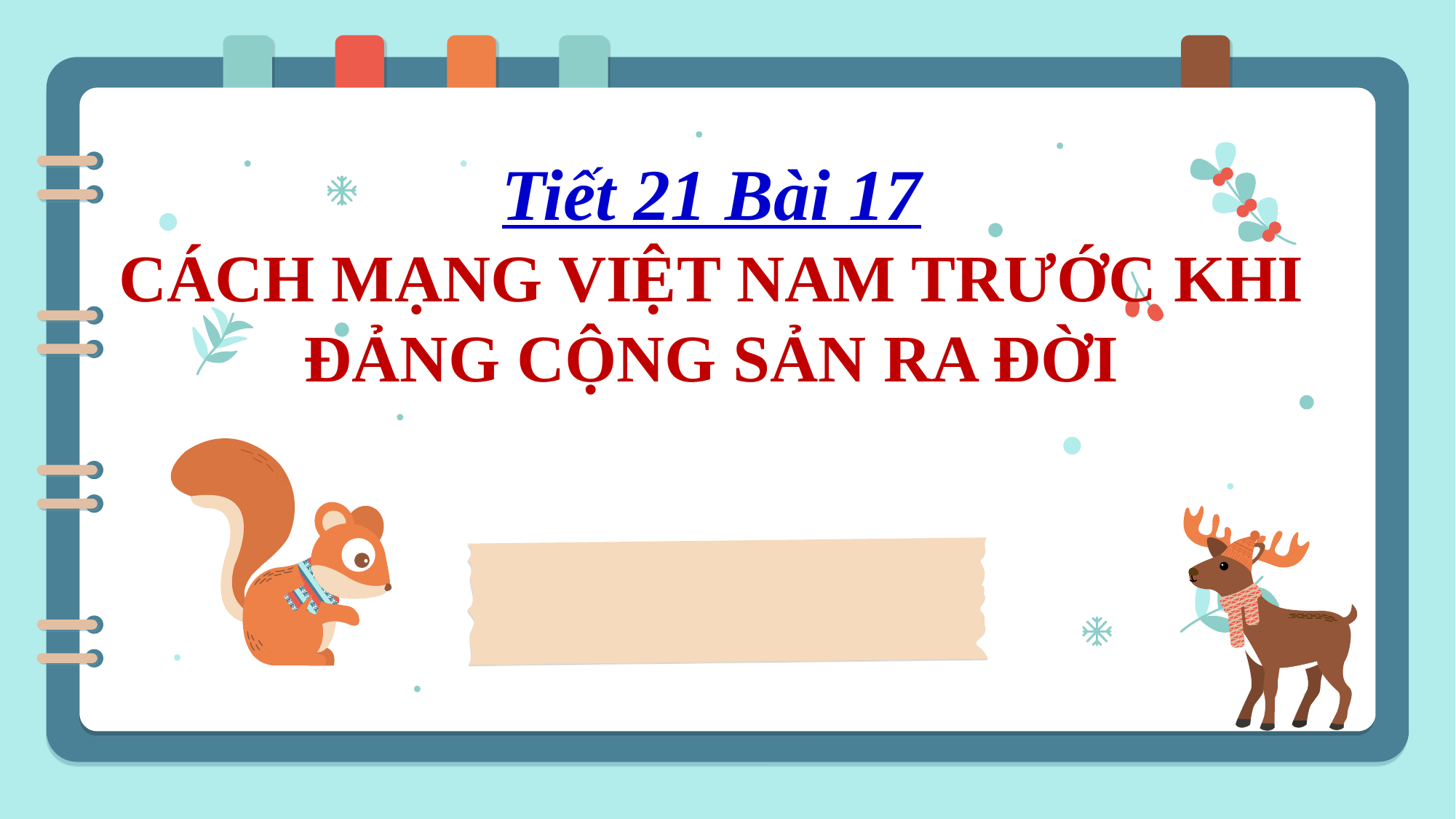

Tiết 21 Bài 17
 CÁCH MẠNG VIỆT NAM TRƯỚC KHI
ĐẢNG CỘNG SẢN RA ĐỜI